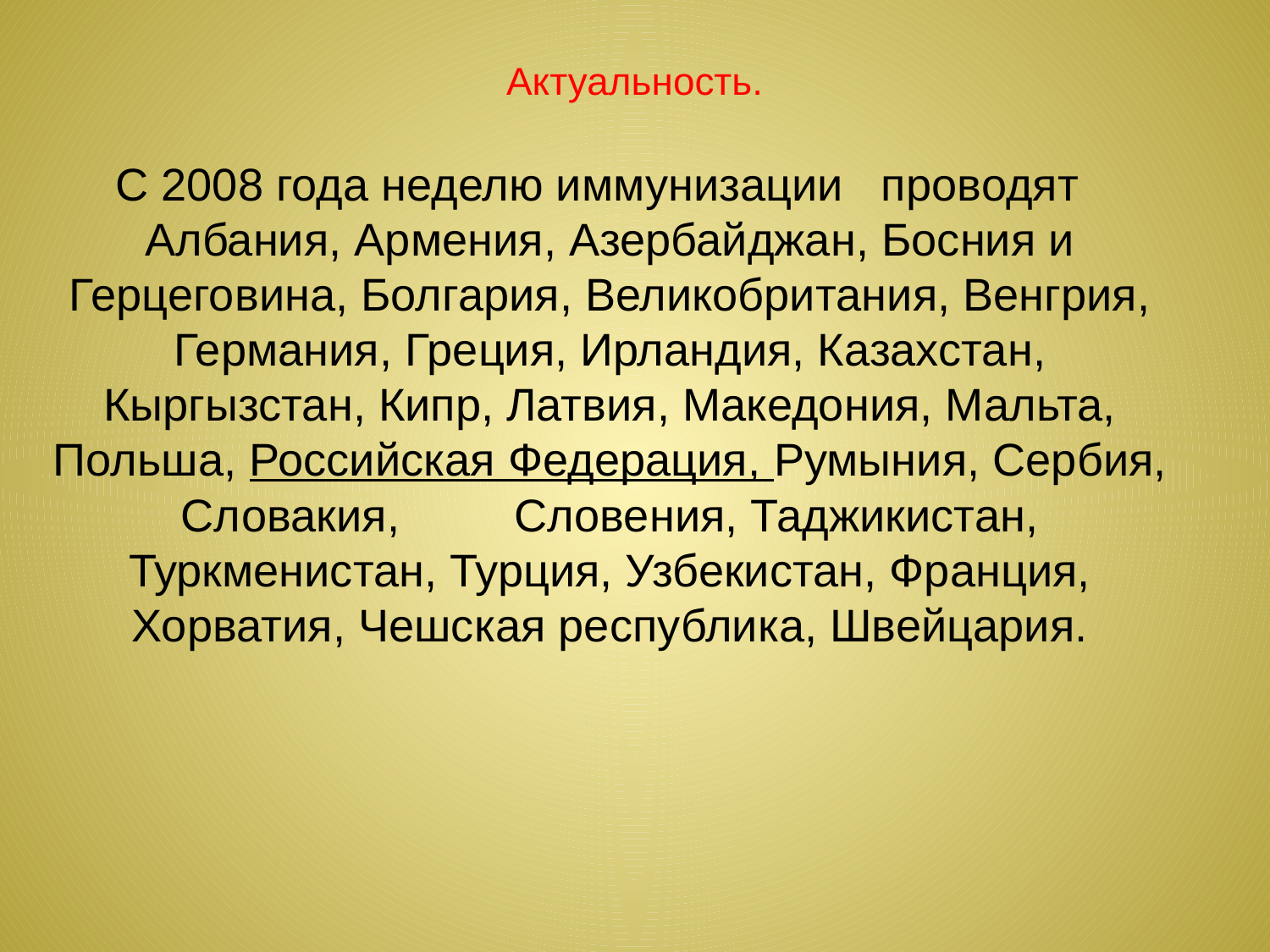

# Актуальность.
С 2008 года неделю иммунизации   проводят   Албания, Армения, Азербайджан, Босния и Герцеговина, Болгария, Великобритания, Венгрия, Германия, Греция, Ирландия, Казахстан, Кыргызстан, Кипр, Латвия, Македония, Мальта, Польша, Российская Федерация, Румыния, Сербия, Словакия,         Словения, Таджикистан, Туркменистан, Турция, Узбекистан, Франция, Хорватия, Чешская республика, Швейцария.